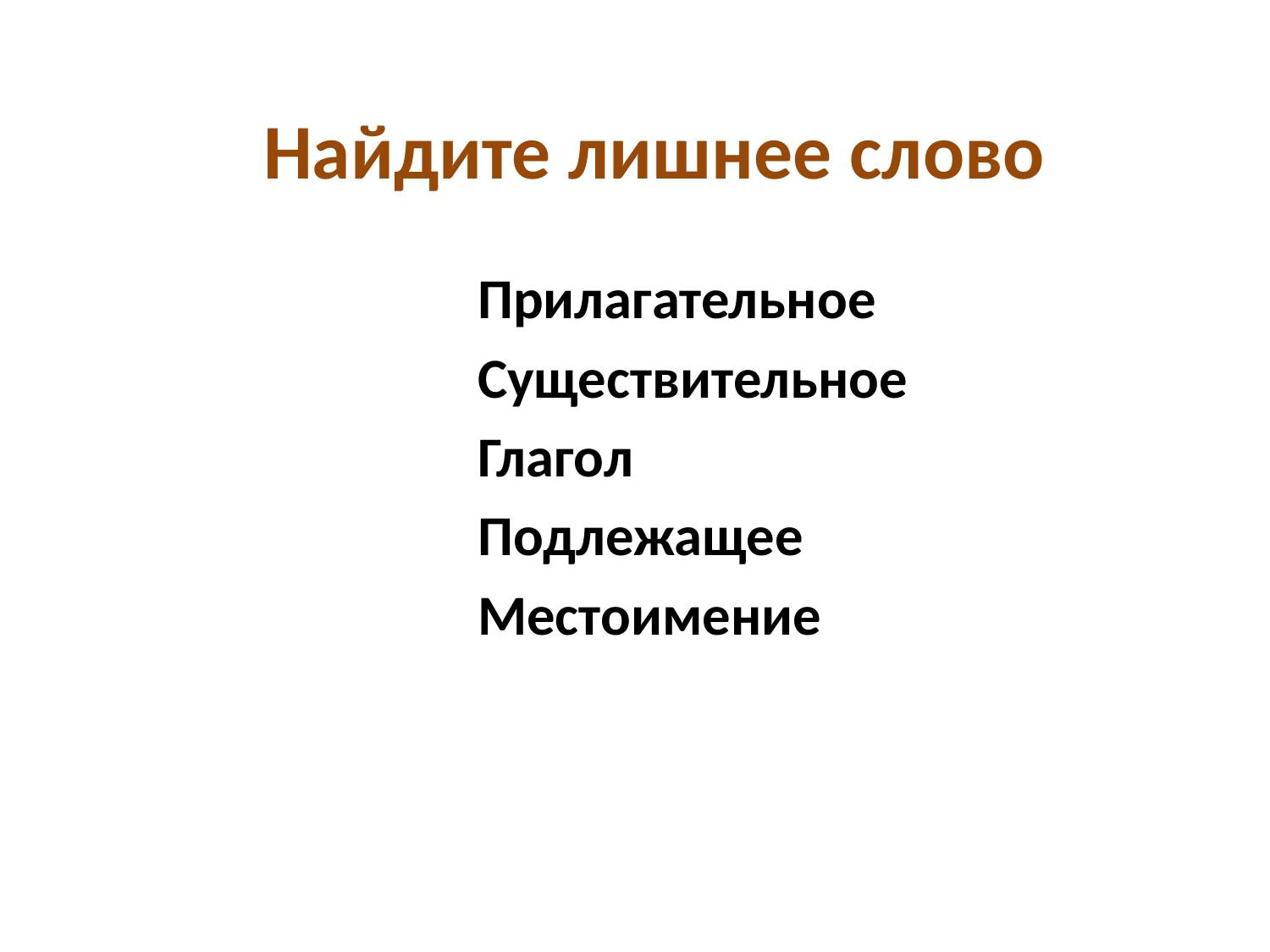

# Найдите лишнее слово
Прилагательное
Существительное
Глагол
Подлежащее
Местоимение